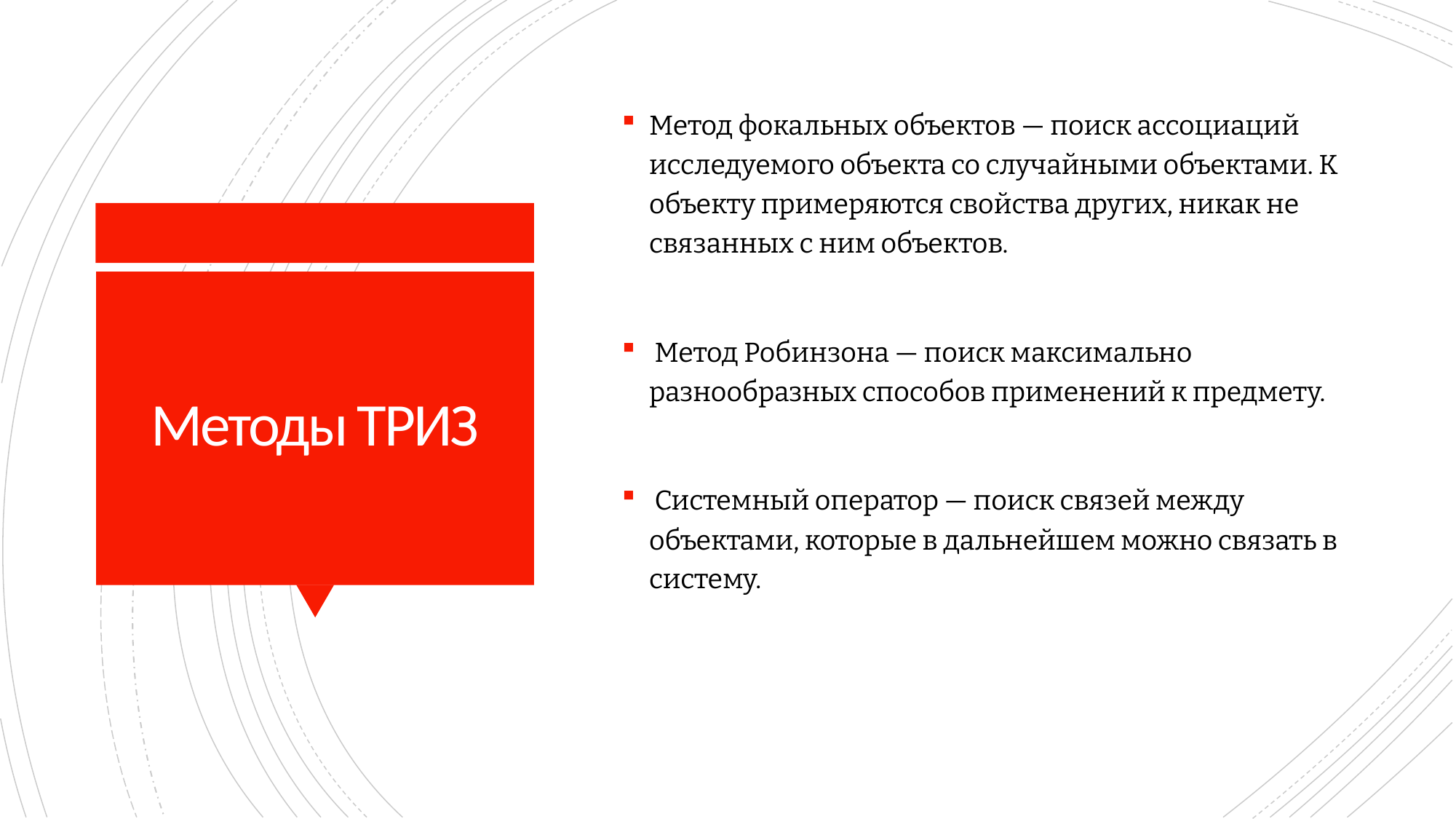

Метод фокальных объектов — поиск ассоциаций исследуемого объекта со случайными объектами. К объекту примеряются свойства других, никак не связанных с ним объектов.

 Метод Робинзона — поиск максимально разнообразных способов применений к предмету.

 Системный оператор — поиск связей между объектами, которые в дальнейшем можно связать в систему.

# Методы ТРИЗ